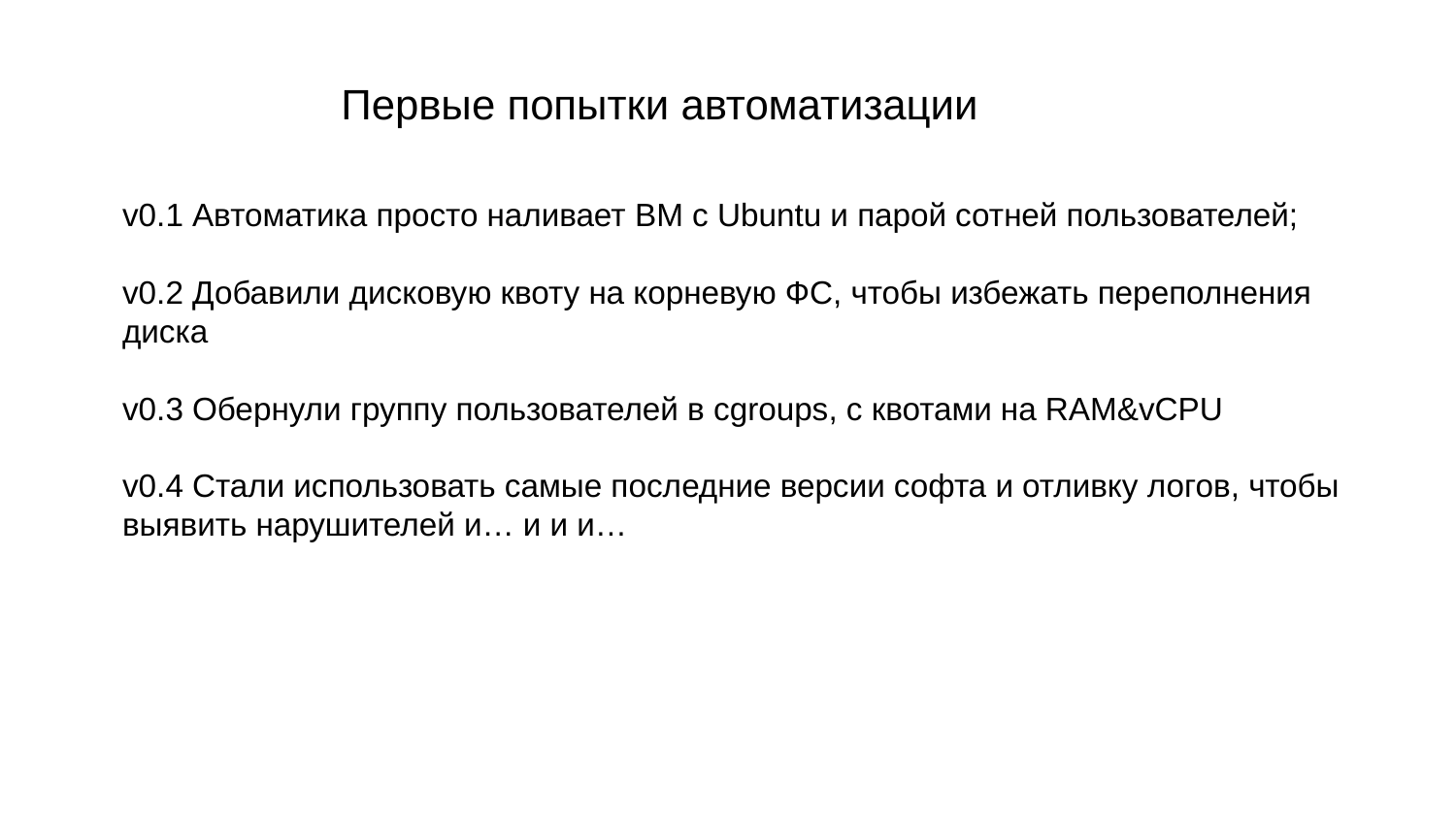

Первые попытки автоматизации
v0.1 Автоматика просто наливает ВМ с Ubuntu и парой сотней пользователей;

v0.2 Добавили дисковую квоту на корневую ФС, чтобы избежать переполнения диска

v0.3 Обернули группу пользователей в cgroups, с квотами на RAM&vCPU

v0.4 Стали использовать самые последние версии софта и отливку логов, чтобы выявить нарушителей и… и и и…